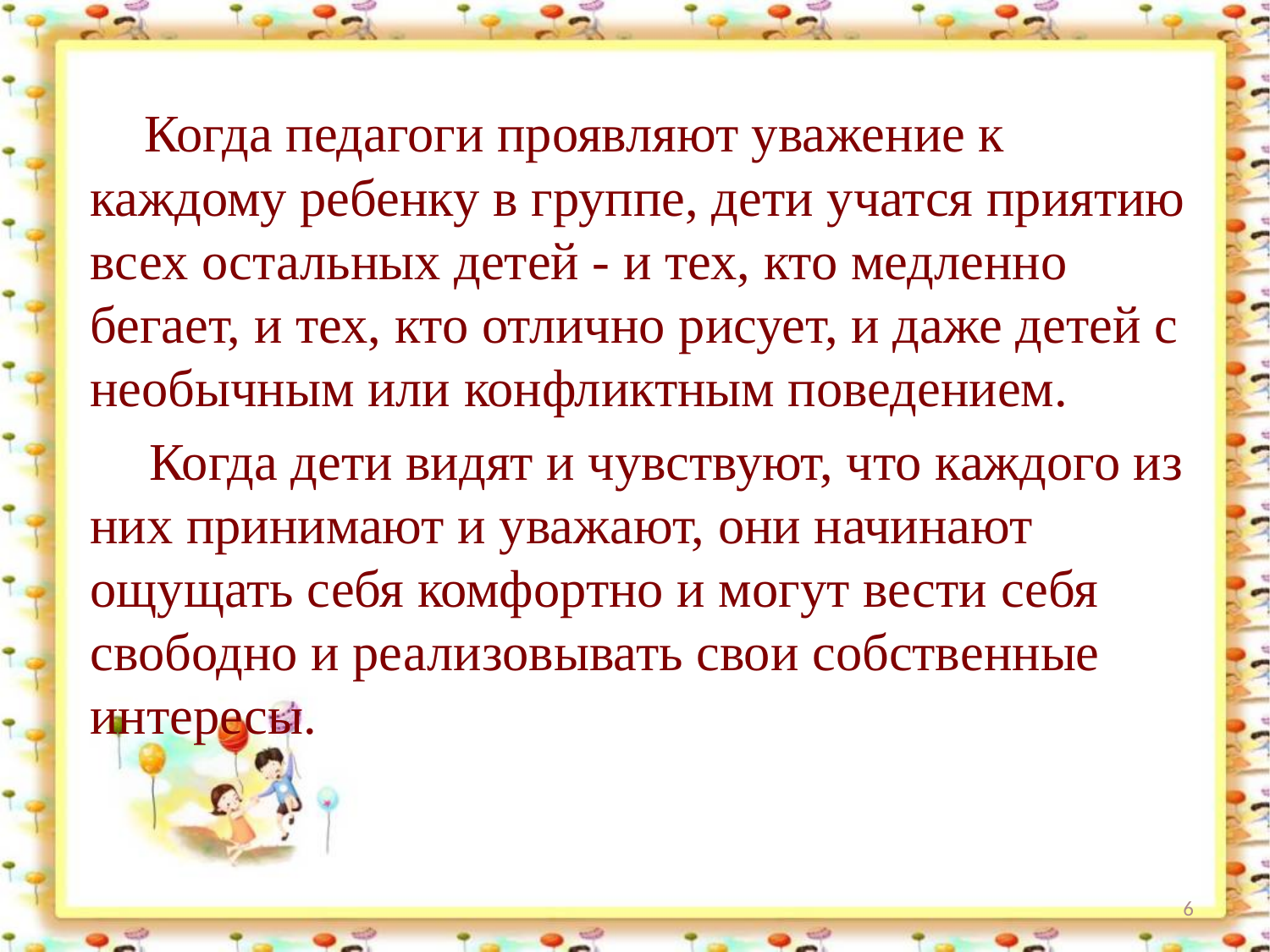

Когда педагоги проявляют уважение к каждому ребенку в группе, дети учатся приятию всех остальных детей - и тех, кто медленно бегает, и тех, кто отлично рисует, и даже детей с необычным или конфликтным поведением.
        Когда дети видят и чувствуют, что каждого из них принимают и уважают, они начинают ощущать себя комфортно и могут вести себя свободно и реализовывать свои собственные интересы.
6